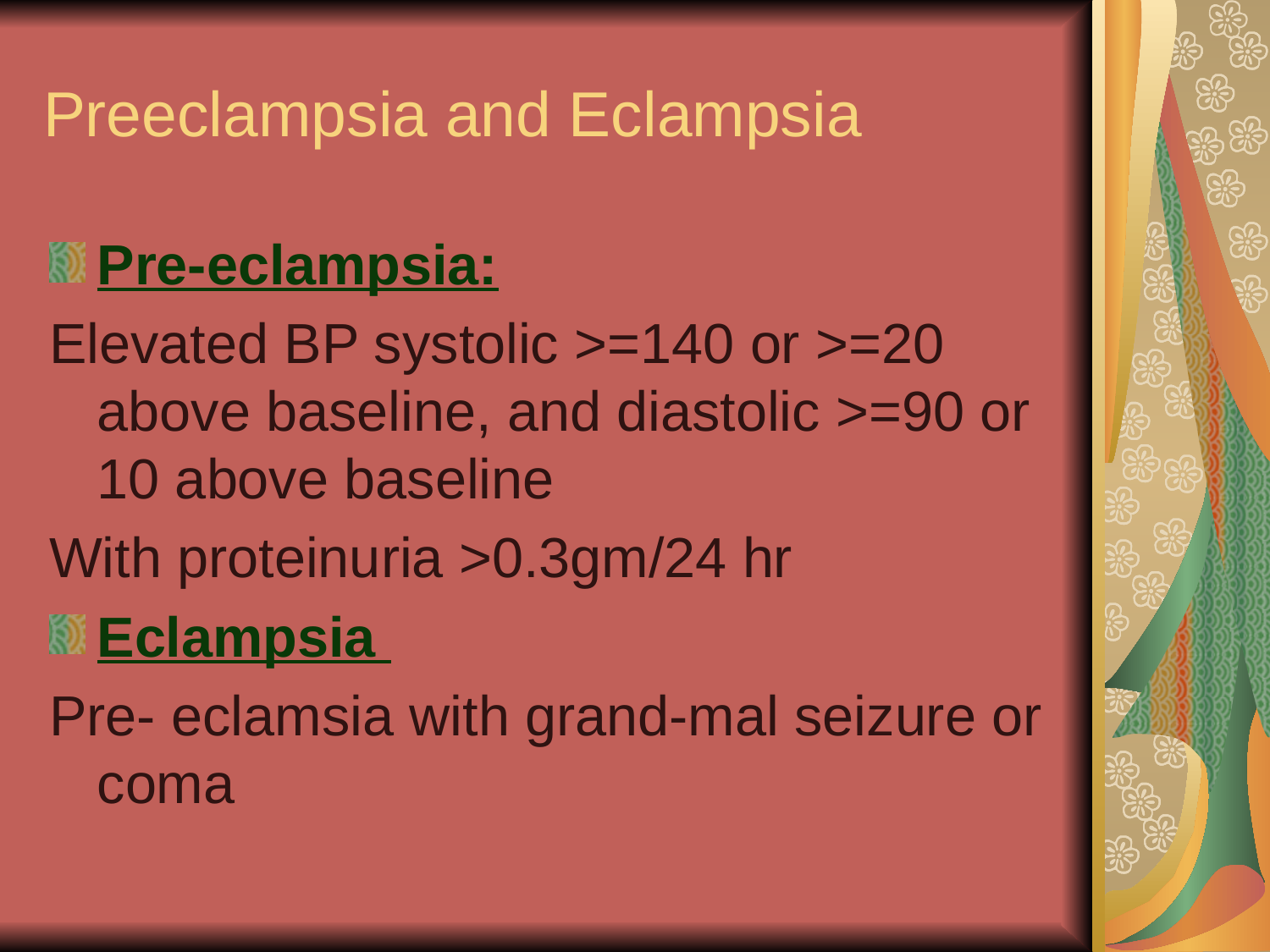

# Preeclampsia and Eclampsia
Pre-eclampsia:
Elevated BP systolic >=140 or >=20 above baseline, and diastolic >=90 or 10 above baseline
With proteinuria >0.3gm/24 hr
Eclampsia
Pre- eclamsia with grand-mal seizure or coma